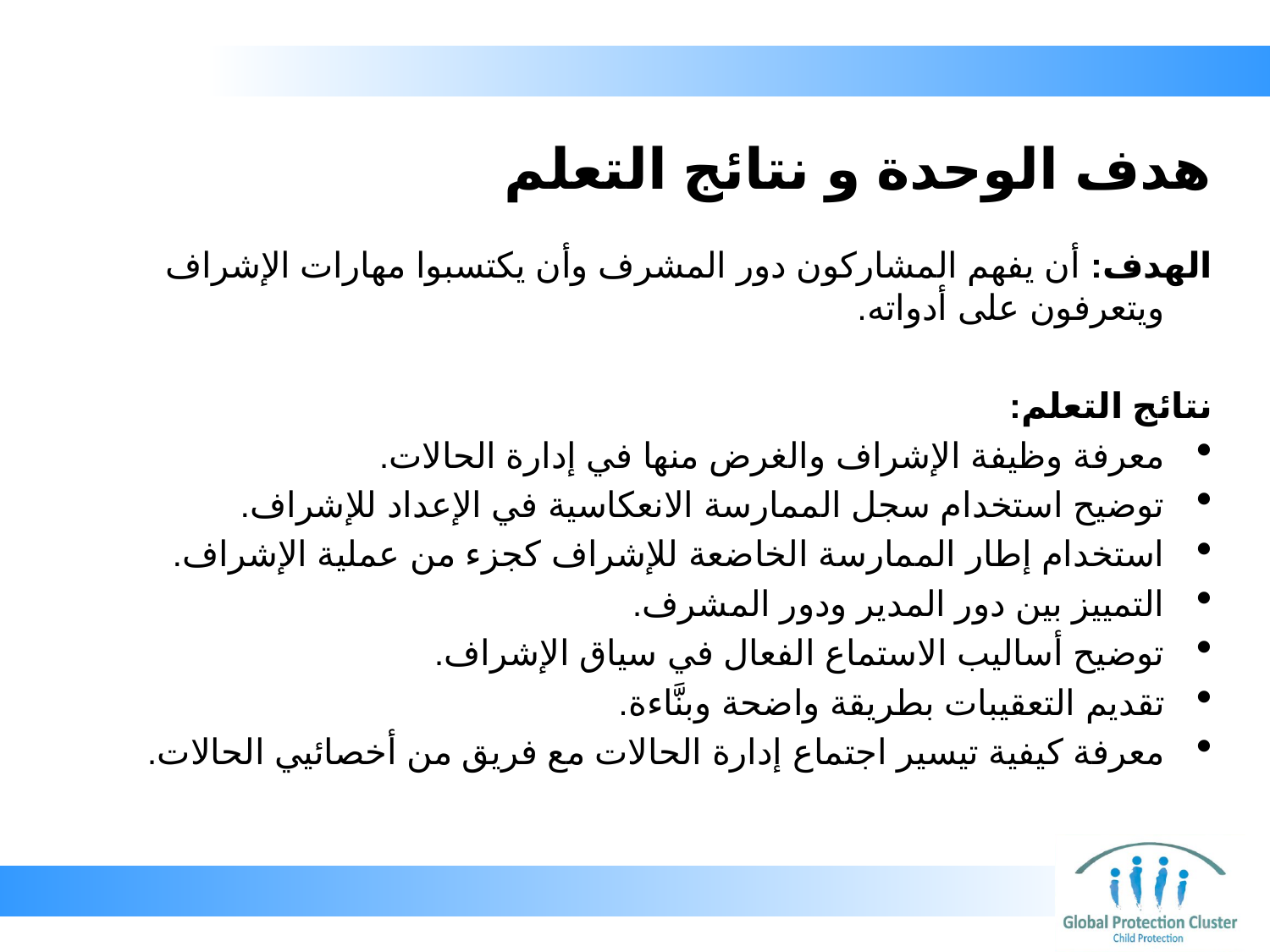

# هدف الوحدة و نتائج التعلم
الهدف: أن يفهم المشاركون دور المشرف وأن يكتسبوا مهارات الإشراف ويتعرفون على أدواته.

نتائج التعلم:
معرفة وظيفة الإشراف والغرض منها في إدارة الحالات.
توضيح استخدام سجل الممارسة الانعكاسية في الإعداد للإشراف.
استخدام إطار الممارسة الخاضعة للإشراف كجزء من عملية الإشراف.
التمييز بين دور المدير ودور المشرف.
توضيح أساليب الاستماع الفعال في سياق الإشراف.
تقديم التعقيبات بطريقة واضحة وبنَّاءة.
معرفة كيفية تيسير اجتماع إدارة الحالات مع فريق من أخصائيي الحالات.